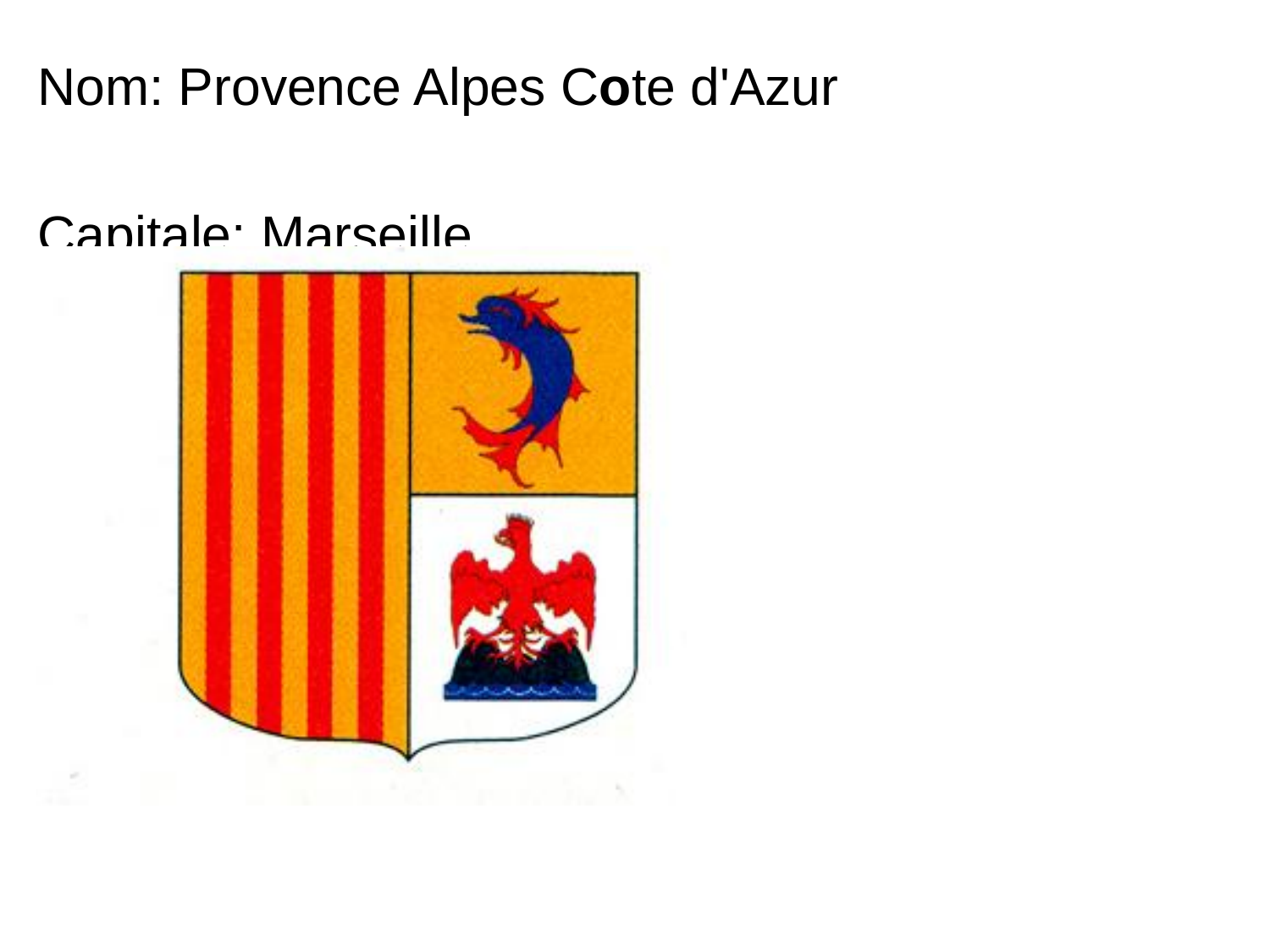

Nom: Provence Alpes Cote d'Azur

Capitale: Marseille